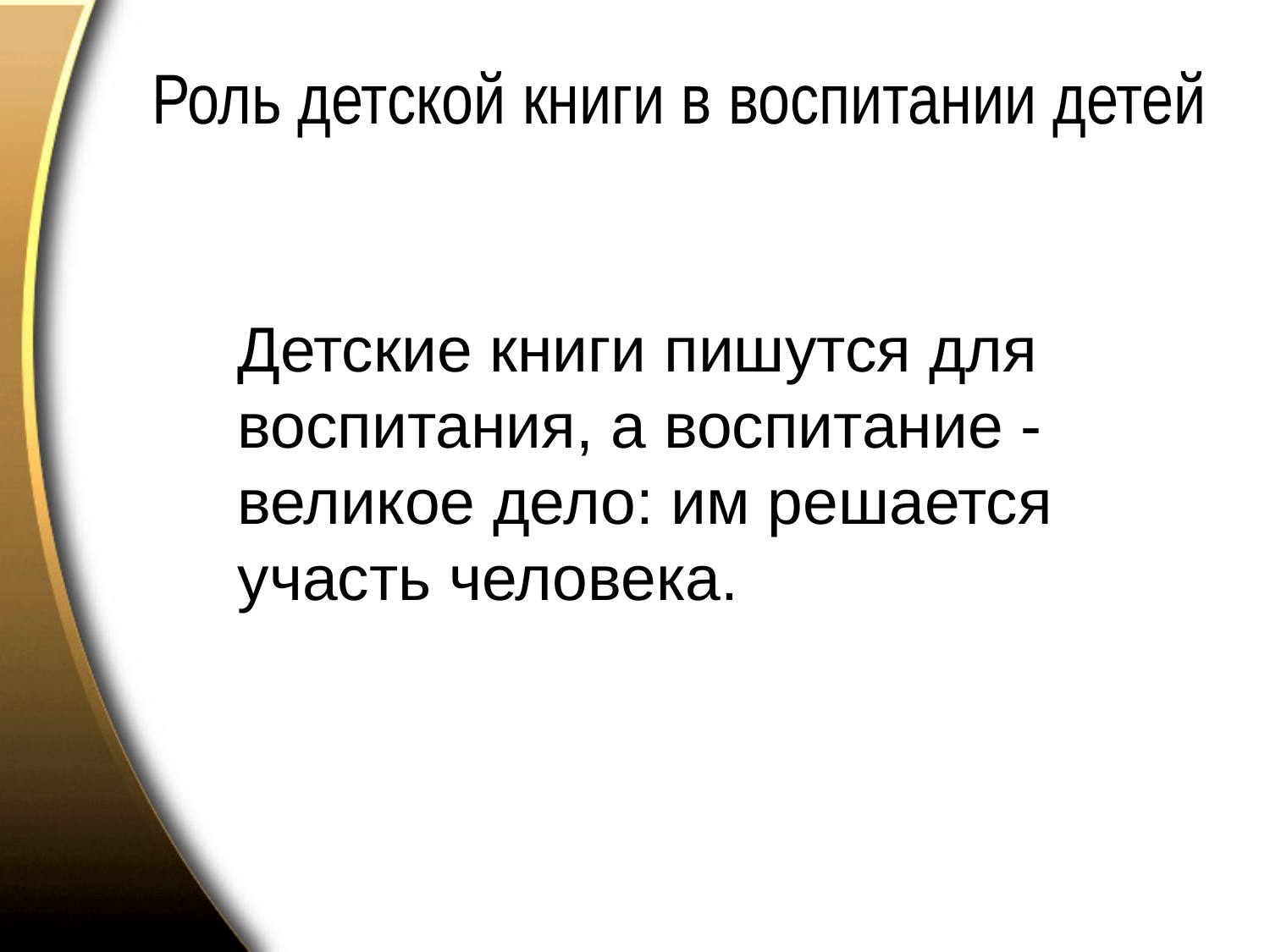

# Роль детской книги в воспитании детей
Детские книги пишутся для воспитания, а воспитание - великое дело: им решается участь человека.